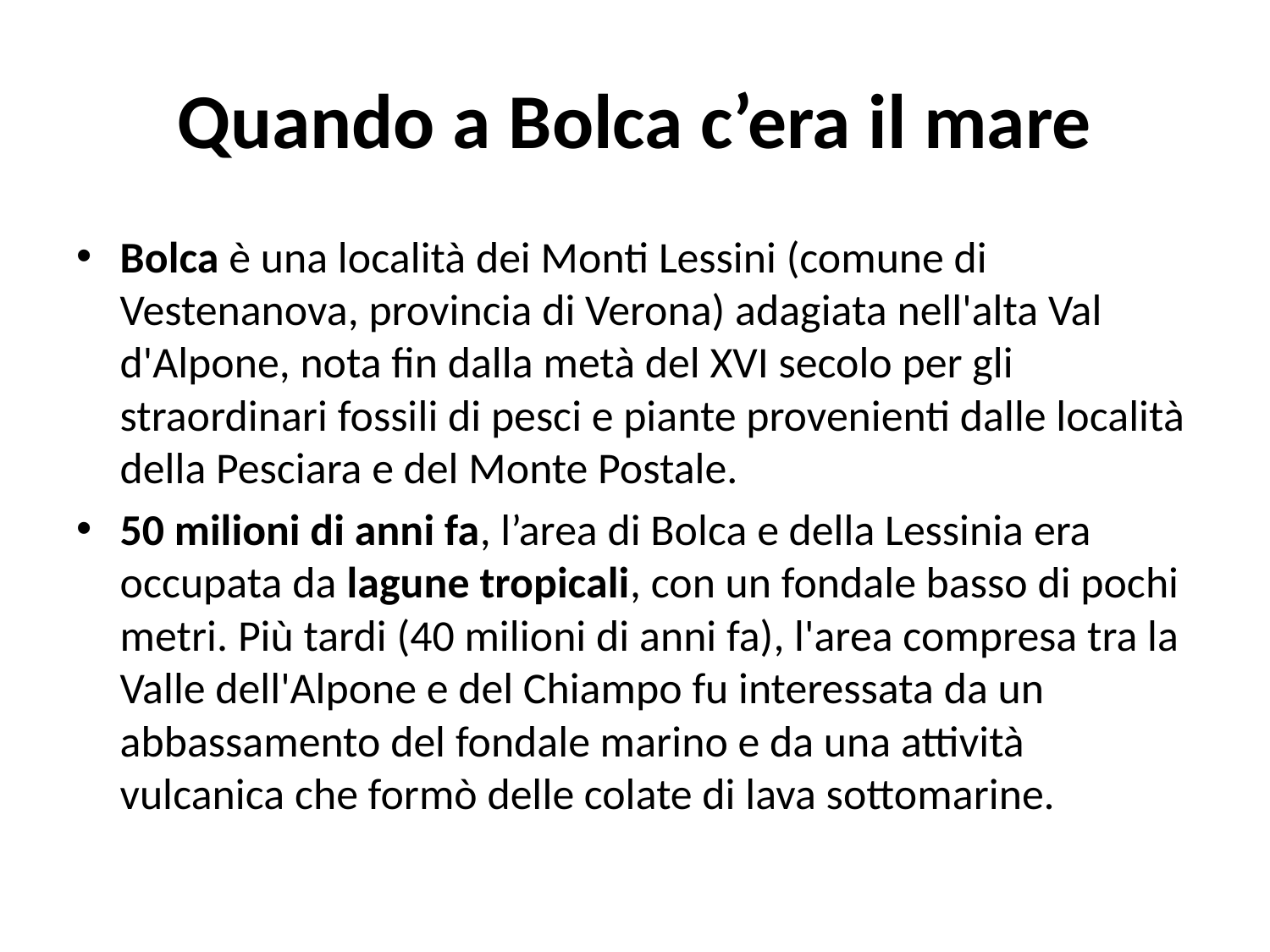

# Quando a Bolca c’era il mare
Bolca è una località dei Monti Lessini (comune di Vestenanova, provincia di Verona) adagiata nell'alta Val d'Alpone, nota fin dalla metà del XVI secolo per gli straordinari fossili di pesci e piante provenienti dalle località della Pesciara e del Monte Postale.
50 milioni di anni fa, l’area di Bolca e della Lessinia era occupata da lagune tropicali, con un fondale basso di pochi metri. Più tardi (40 milioni di anni fa), l'area compresa tra la Valle dell'Alpone e del Chiampo fu interessata da un abbassamento del fondale marino e da una attività vulcanica che formò delle colate di lava sottomarine.